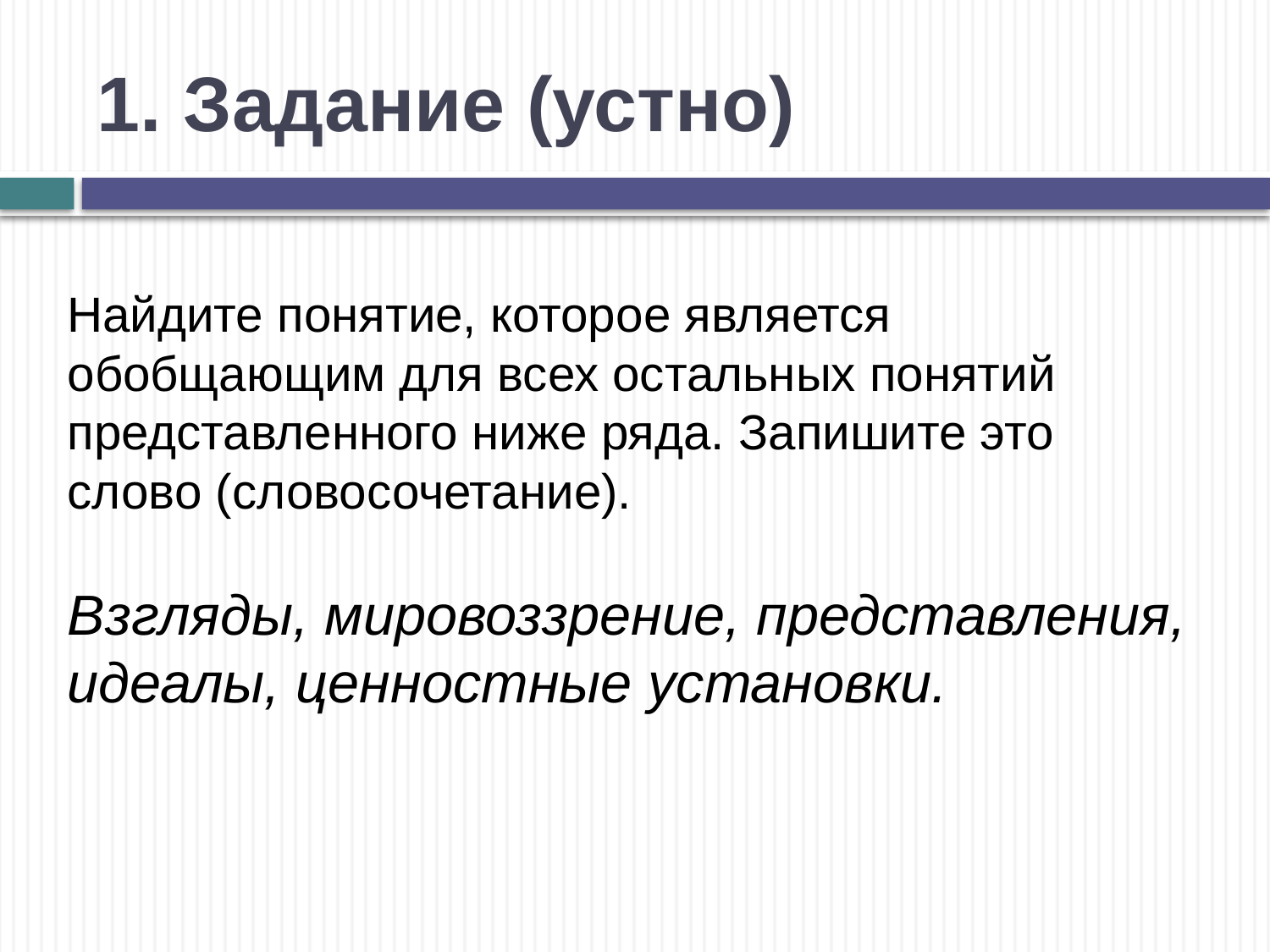

# 1. Задание (устно)
Найдите понятие, которое является обобщающим для всех остальных понятий представленного ниже ряда. Запишите это слово (словосочетание).

Взгляды, мировоззрение, представления, идеалы, ценностные установки.